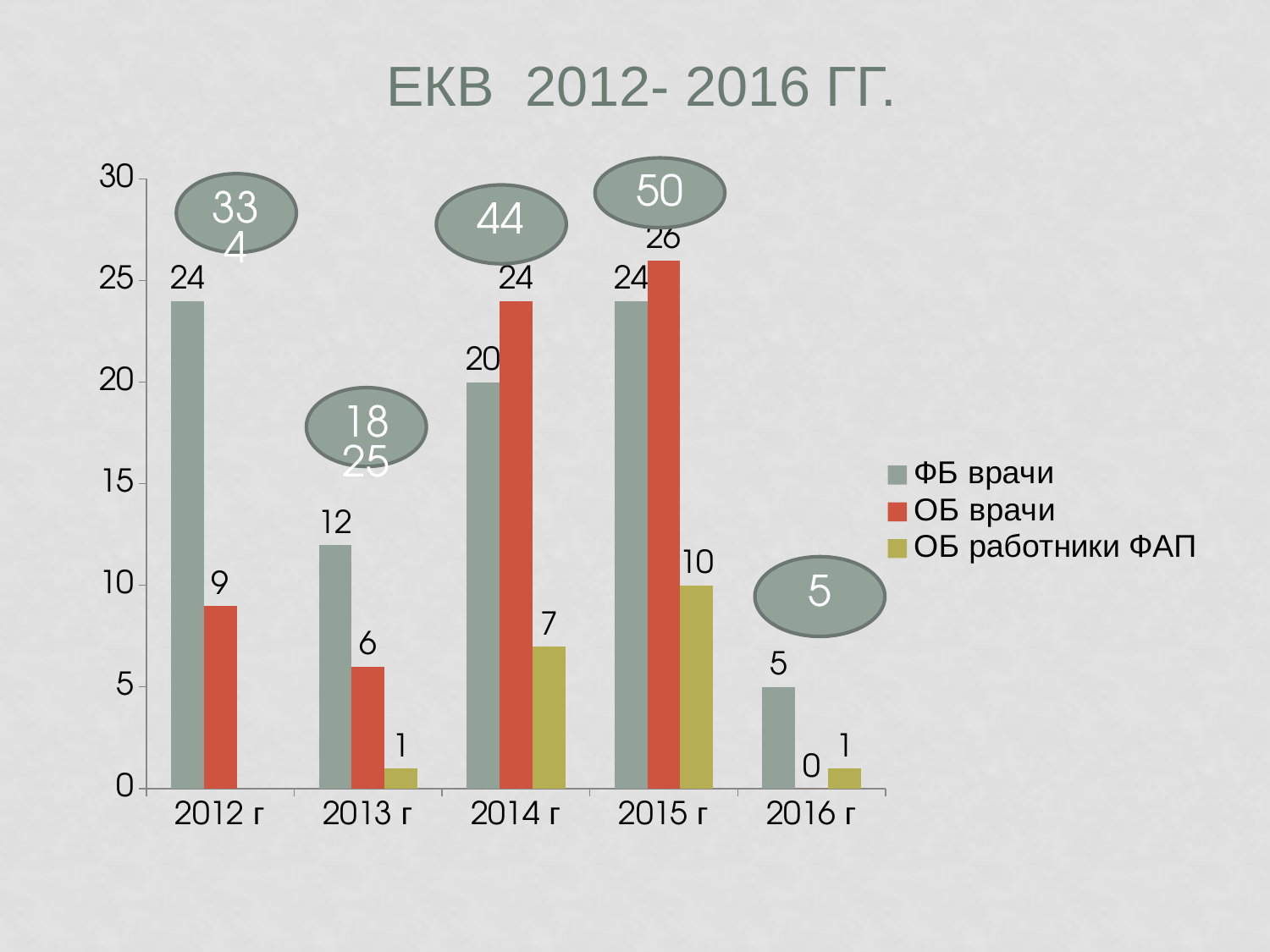

# ЕКВ  2012- 2016 гг.

### Chart

| Category | ФБ врачи | ОБ врачи | ОБ работники ФАП |
|---|---|---|---|
| 2012 г | 24.0 | 9.0 | None |
| 2013 г | 12.0 | 6.0 | 1.0 |
| 2014 г | 20.0 | 24.0 | 7.0 |
| 2015 г | 24.0 | 26.0 | 10.0 |
| 2016 г | 5.0 | 0.0 | 1.0 |